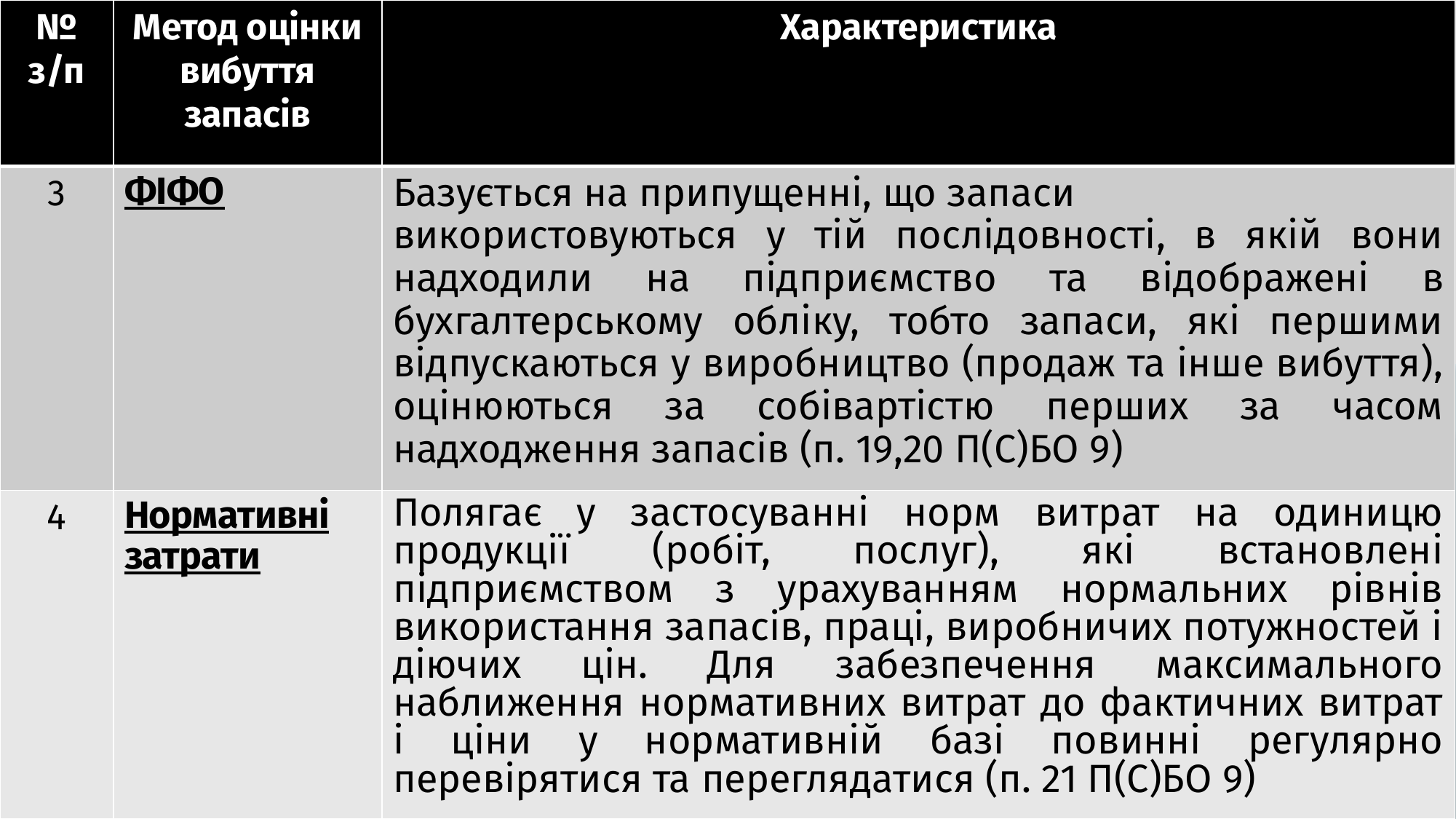

| № з/п | Метод оцінки вибуття запасів | Характеристика |
| --- | --- | --- |
| 3 | ФІФО | Базується на припущенні, що запаси використовуються у тій послідовності, в якій вони надходили на підприємство та відображені в бухгалтерському обліку, тобто запаси, які першими відпускаються у виробництво (продаж та інше вибуття), оцінюються за собівартістю перших за часом надходження запасів (п. 19,20 П(С)БО 9) |
| 4 | Нормативні затрати | Полягає у застосуванні норм витрат на одиницю продукції (робіт, послуг), які встановлені підприємством з урахуванням нормальних рівнів використання запасів, праці, виробничих потужностей і діючих цін. Для забезпечення максимального наближення нормативних витрат до фактичних витрат і ціни у нормативній базі повинні регулярно перевірятися та переглядатися (п. 21 П(С)БО 9) |